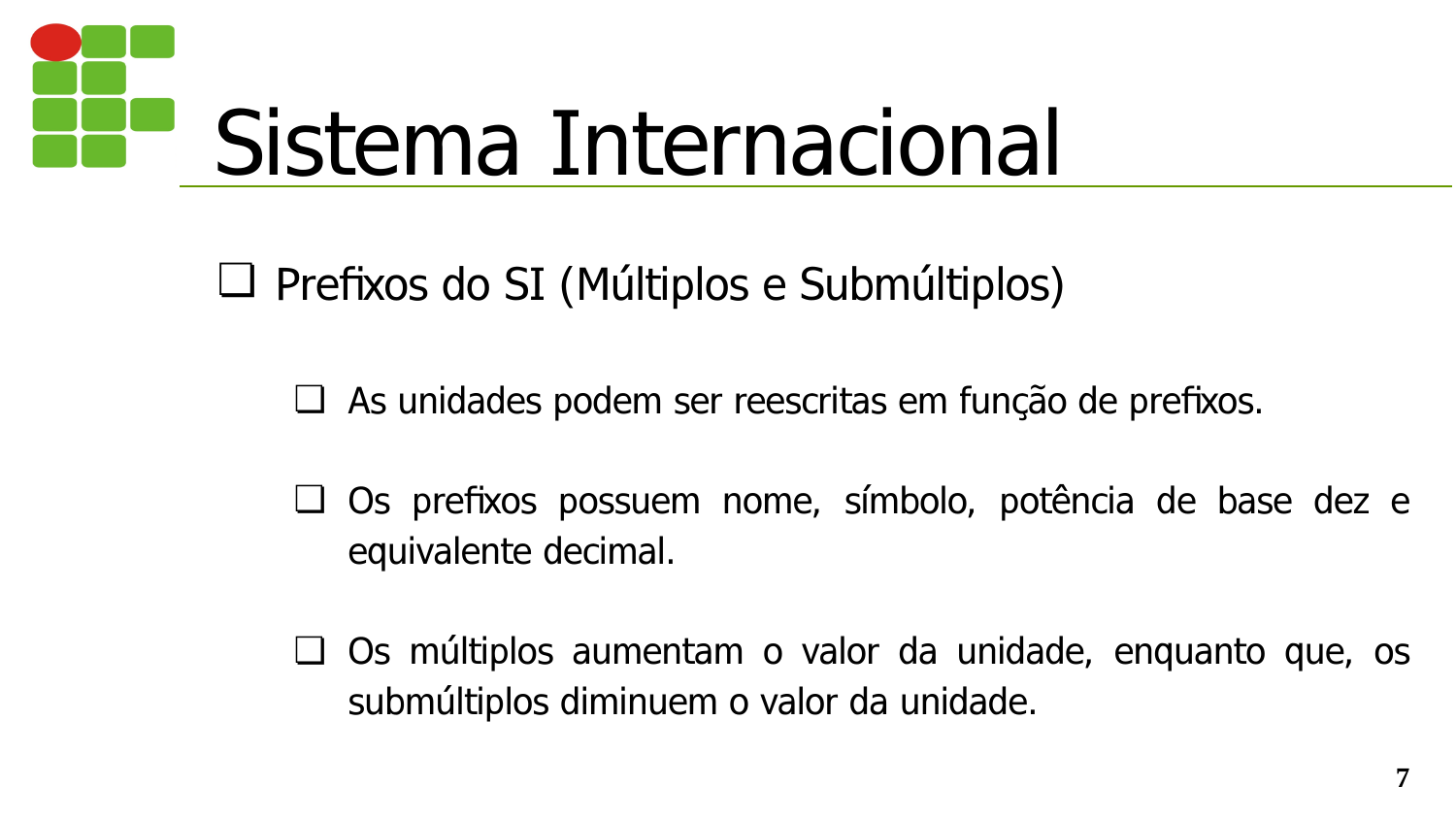

# Sistema Internacional
Prefixos do SI (Múltiplos e Submúltiplos)

As unidades podem ser reescritas em função de prefixos.

Os prefixos possuem nome, símbolo, potência de base dez e equivalente decimal.

Os múltiplos aumentam o valor da unidade, enquanto que, os submúltiplos diminuem o valor da unidade.
7